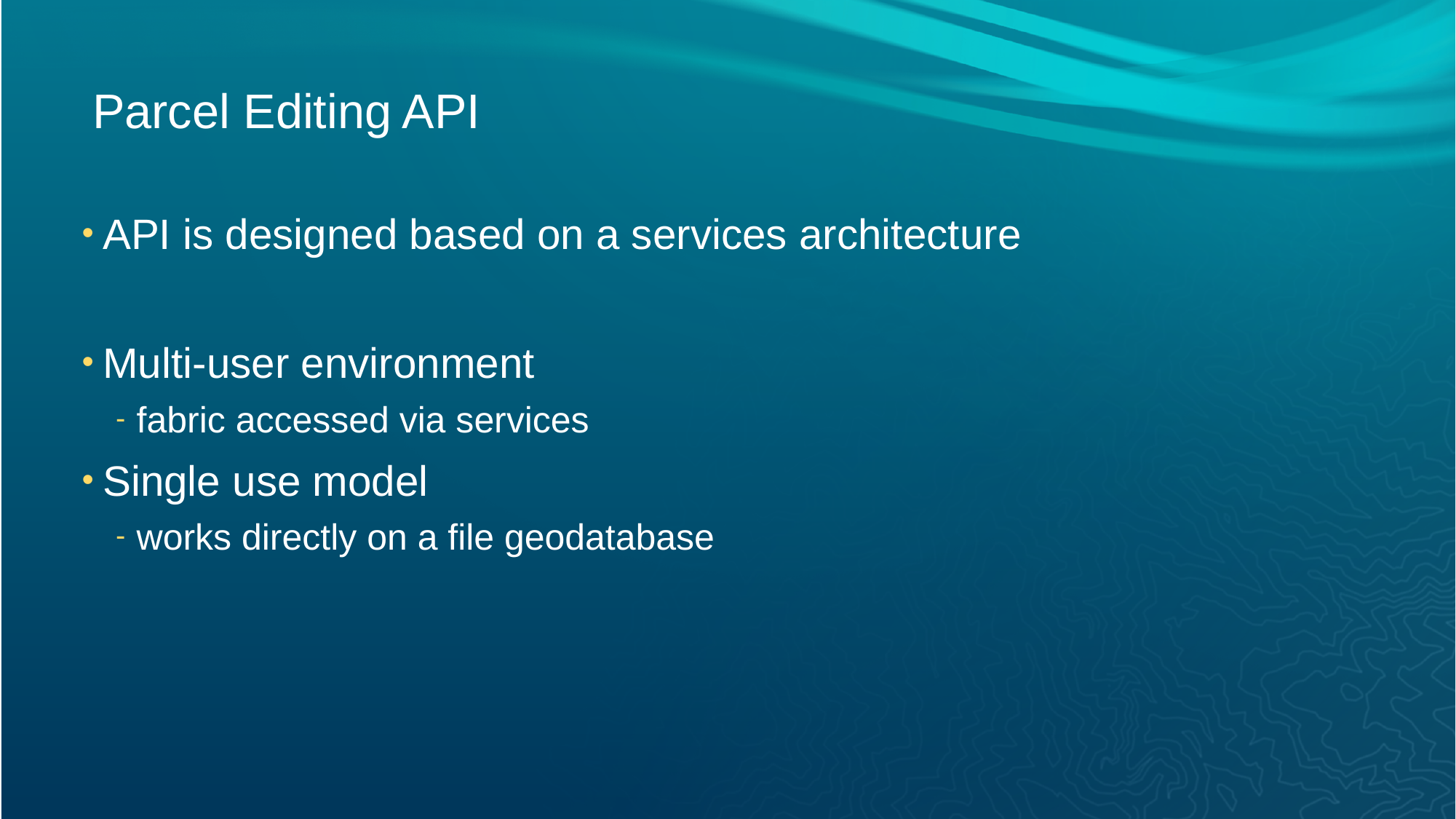

# Parcel Editing API
API is designed based on a services architecture

Multi-user environment
fabric accessed via services
Single use model
works directly on a file geodatabase